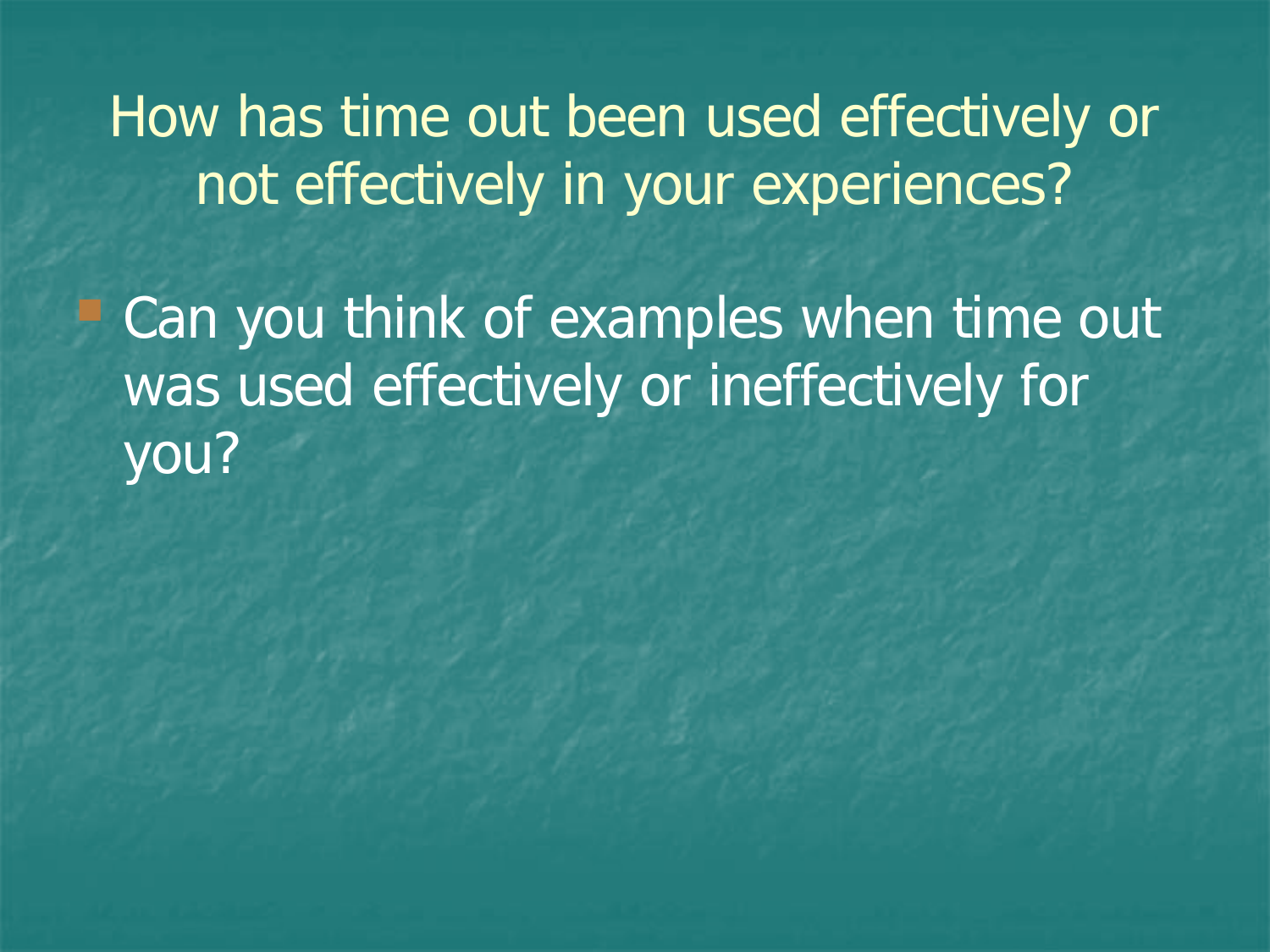

# How has time out been used effectively or not effectively in your experiences?
Can you think of examples when time out was used effectively or ineffectively for you?